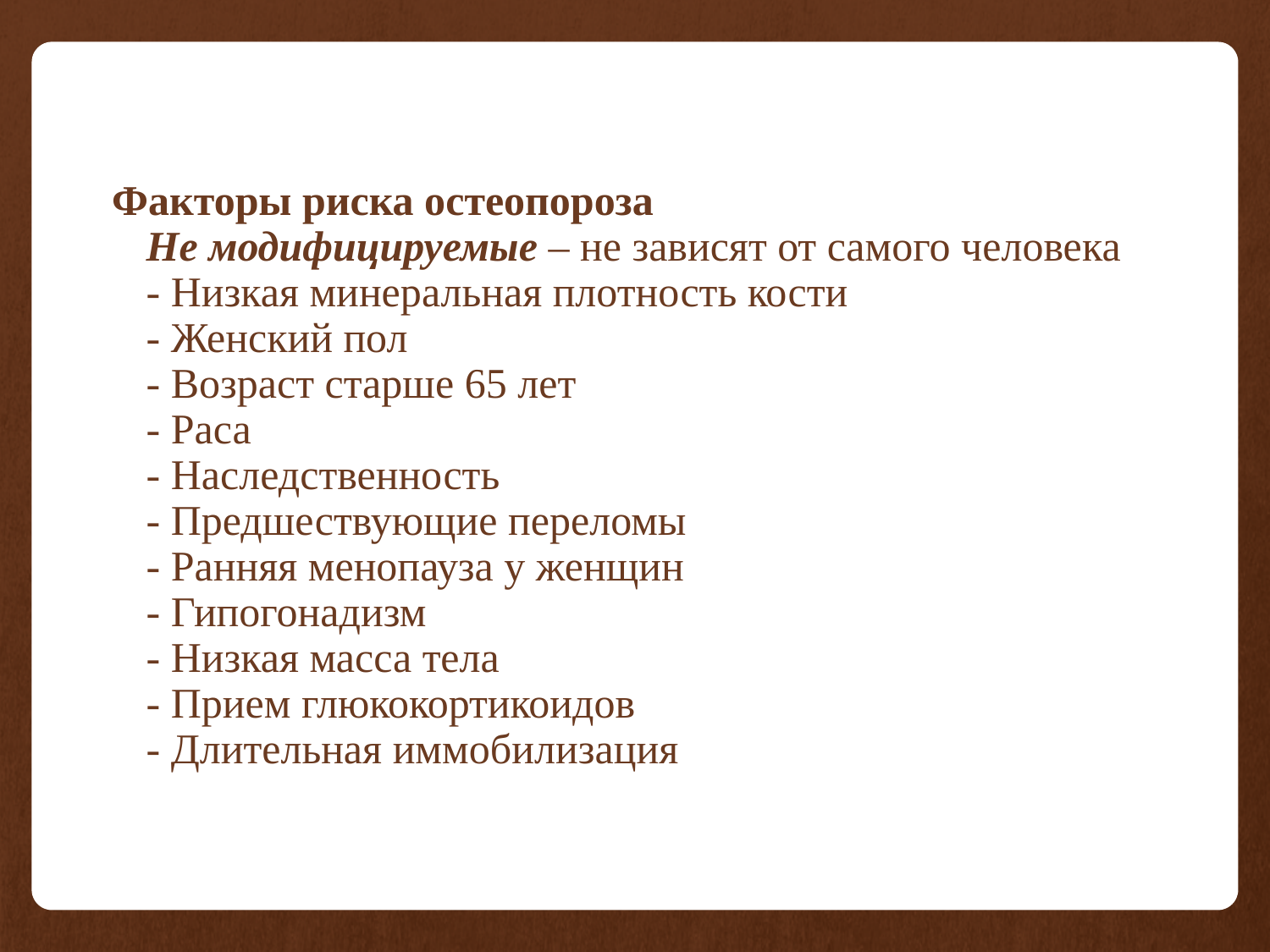

Факторы риска остеопороза
Не модифицируемые – не зависят от самого человека
- Низкая минеральная плотность кости
- Женский пол
- Возраст старше 65 лет
- Раса
- Наследственность
- Предшествующие переломы
- Ранняя менопауза у женщин
- Гипогонадизм
- Низкая масса тела
- Прием глюкокортикоидов
- Длительная иммобилизация